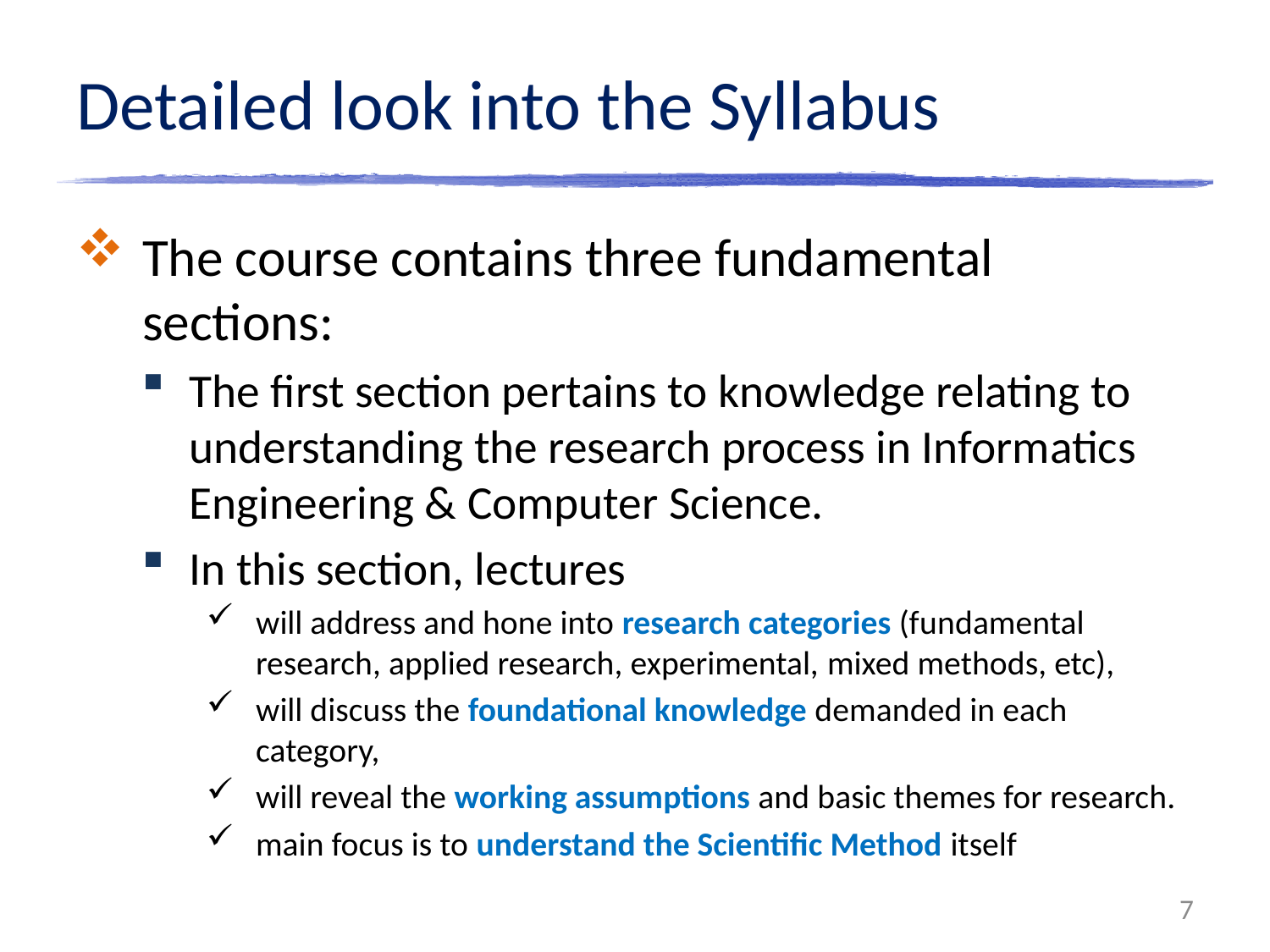

# Detailed look into the Syllabus
The course contains three fundamental sections:
The first section pertains to knowledge relating to understanding the research process in Informatics Engineering & Computer Science.
In this section, lectures
will address and hone into research categories (fundamental research, applied research, experimental, mixed methods, etc),
will discuss the foundational knowledge demanded in each category,
will reveal the working assumptions and basic themes for research.
main focus is to understand the Scientific Method itself

7